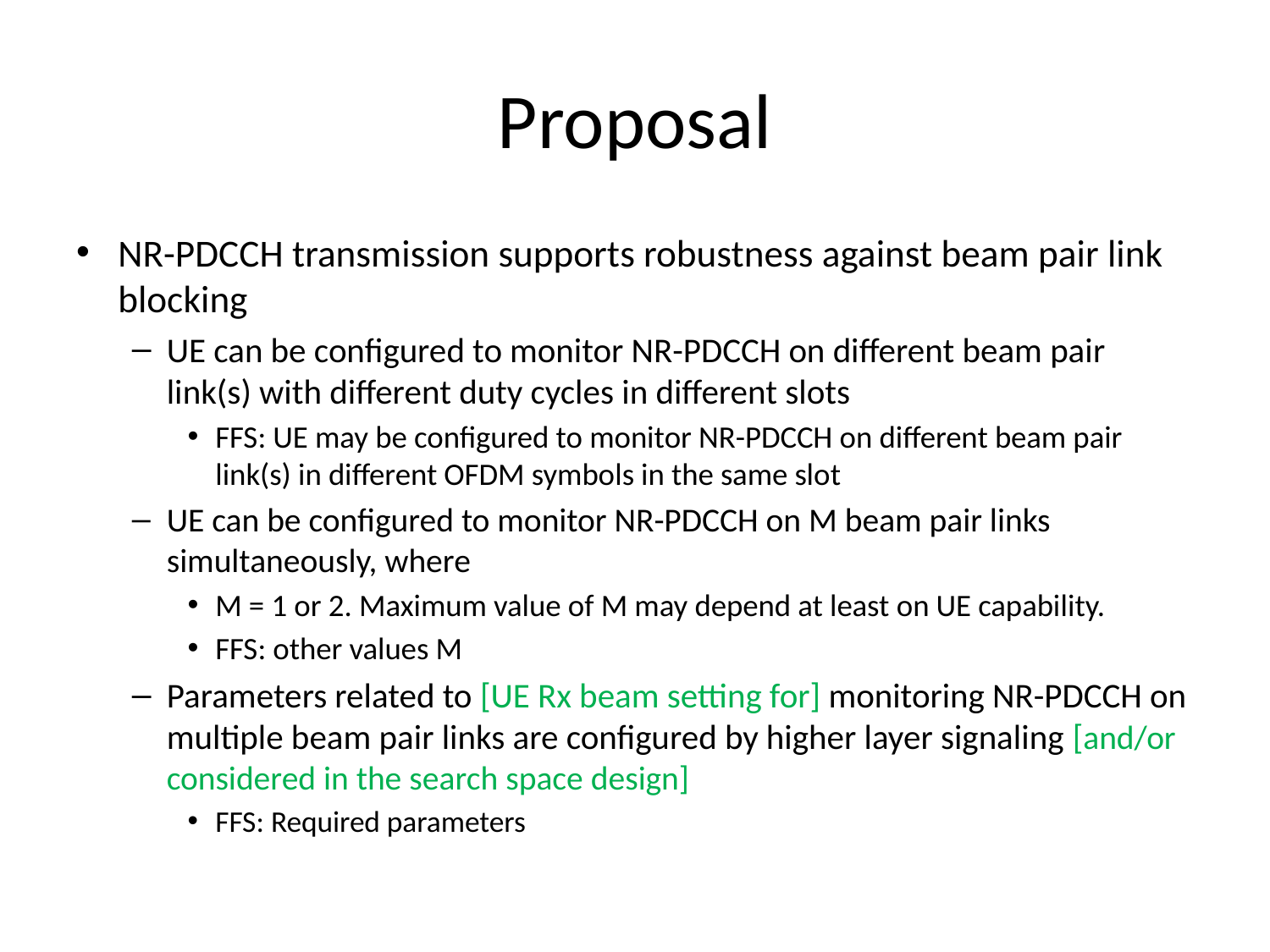

# Proposal
NR-PDCCH transmission supports robustness against beam pair link blocking
UE can be configured to monitor NR-PDCCH on different beam pair link(s) with different duty cycles in different slots
FFS: UE may be configured to monitor NR-PDCCH on different beam pair link(s) in different OFDM symbols in the same slot
UE can be configured to monitor NR-PDCCH on M beam pair links simultaneously, where
M = 1 or 2. Maximum value of M may depend at least on UE capability.
FFS: other values M
Parameters related to [UE Rx beam setting for] monitoring NR-PDCCH on multiple beam pair links are configured by higher layer signaling [and/or considered in the search space design]
FFS: Required parameters